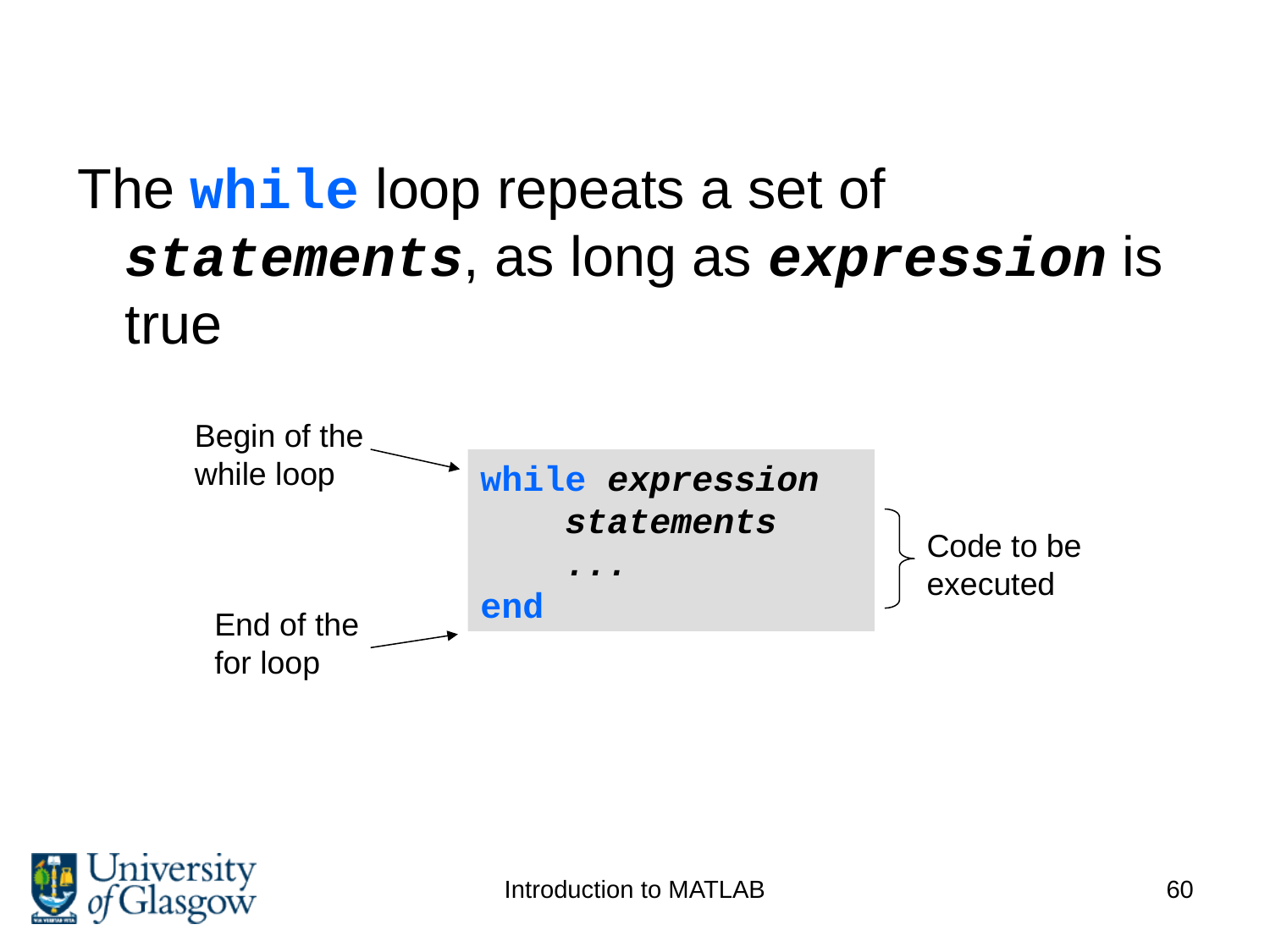

# While loop
The while loop repeats a set of statements, as long as expression is true
Begin of the while loop

while expression
    statements
    ...
end

Code to be executed
End of the for loop

Introduction to MATLAB
60